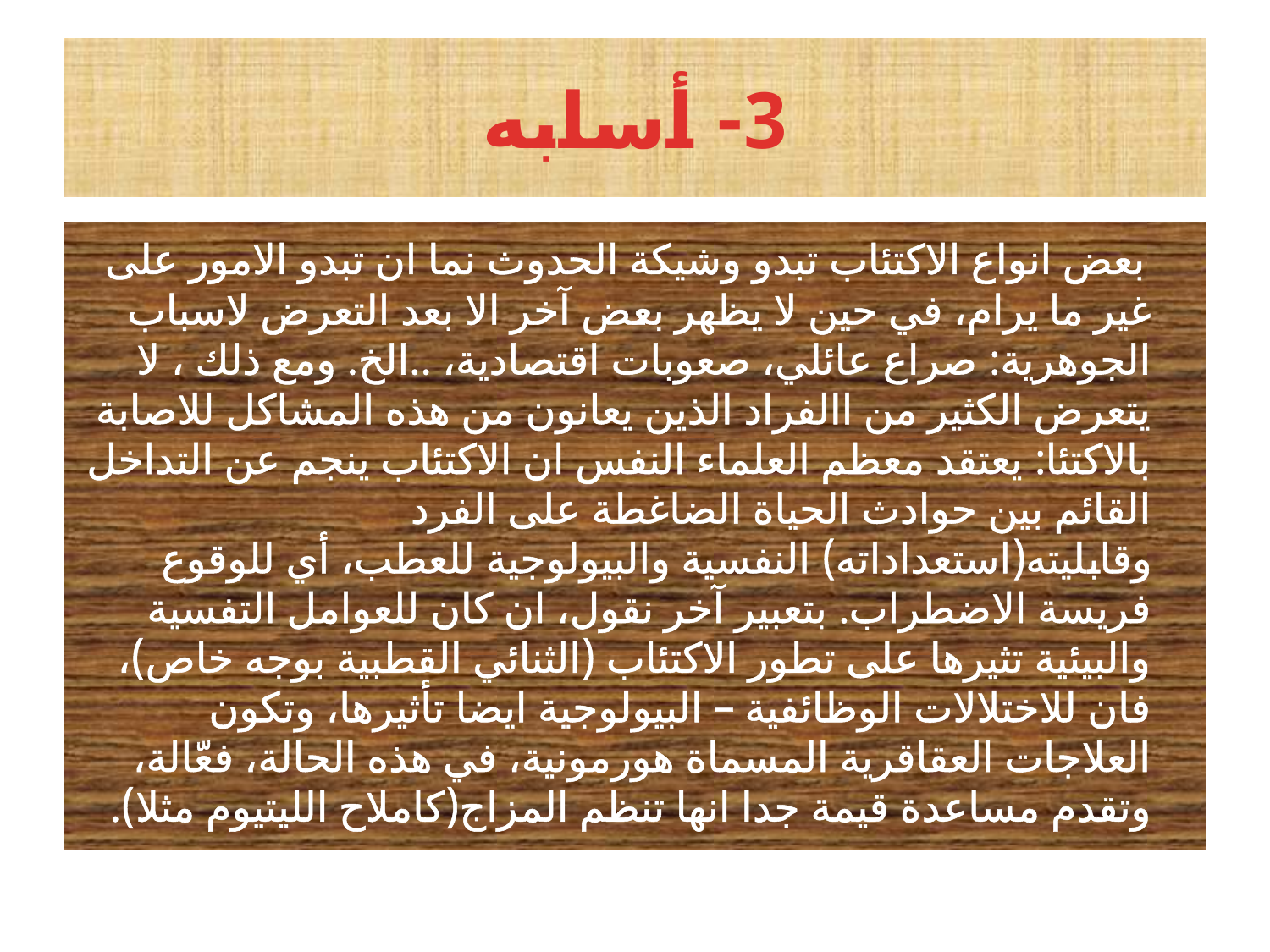

# 3- أسابه
    بعض انواع الاكتئاب تبدو وشيكة الحدوث نما ان تبدو الامور على غير ما يرام، في حين لا يظهر بعض آخر الا بعد التعرض لاسباب الجوهرية: صراع عائلي، صعوبات اقتصادية، ..الخ. ومع ذلك ، لا يتعرض الكثير من االفراد الذين يعانون من هذه المشاكل للاصابة بالاكتئا: يعتقد معظم العلماء النفس ان الاكتئاب ينجم عن التداخل القائم بين حوادث الحياة الضاغطة على الفرد وقابليته(استعداداته) النفسية والبيولوجية للعطب، أي للوقوع فريسة الاضطراب. بتعبير آخر نقول، ان كان للعوامل التفسية والبيئية تثيرها على تطور الاكتئاب (الثنائي القطبية بوجه خاص)، فان للاختلالات الوظائفية – البيولوجية ايضا تأثيرها، وتكون العلاجات العقاقرية المسماة هورمونية، في هذه الحالة، فعّالة، وتقدم مساعدة قيمة جدا انها تنظم المزاج(كاملاح الليتيوم مثلا).